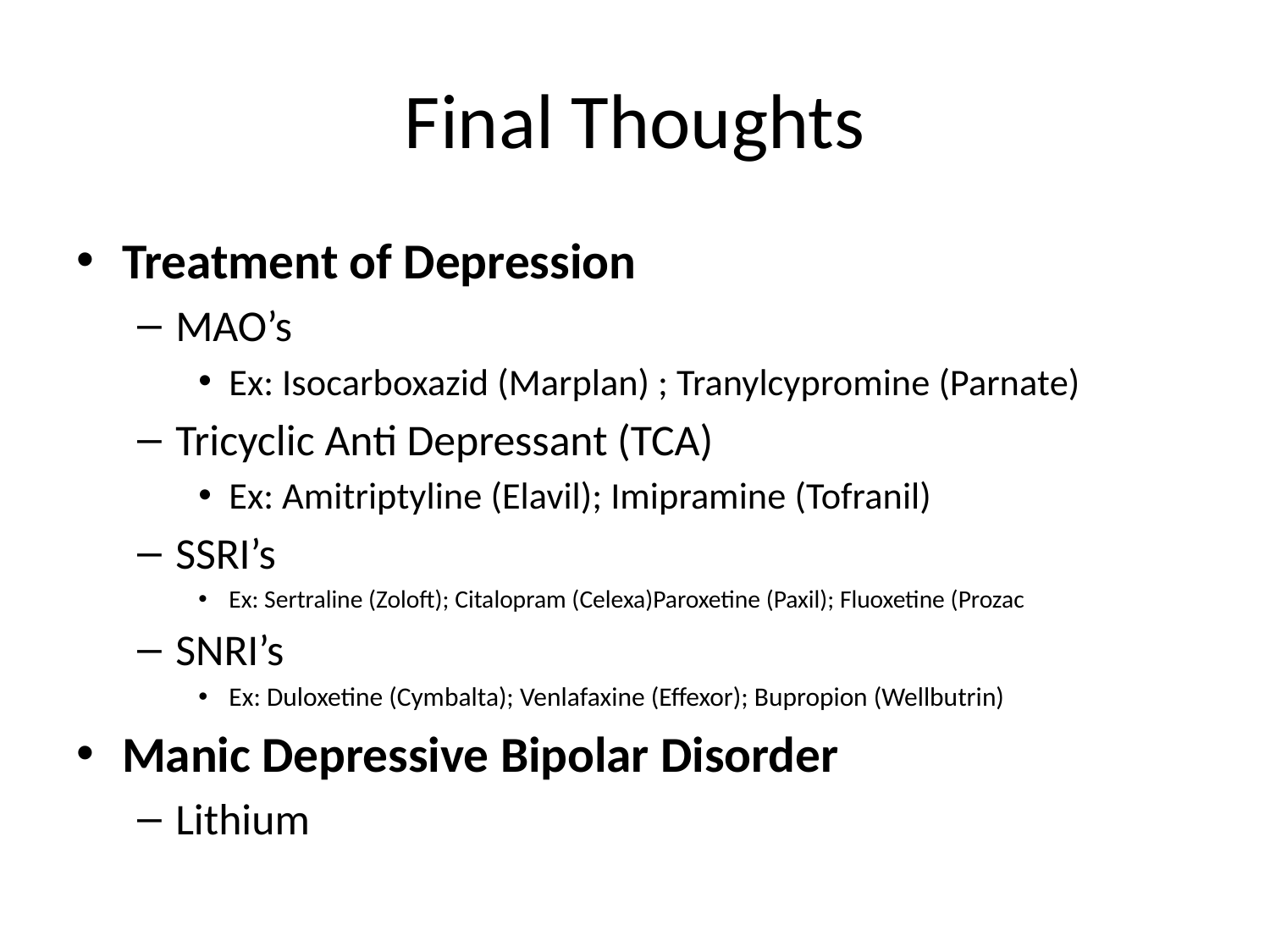

# Final Thoughts
Treatment of Depression
MAO’s
Ex: Isocarboxazid (Marplan) ; Tranylcypromine (Parnate)
Tricyclic Anti Depressant (TCA)
Ex: Amitriptyline (Elavil); Imipramine (Tofranil)
SSRI’s
Ex: Sertraline (Zoloft); Citalopram (Celexa)Paroxetine (Paxil); Fluoxetine (Prozac
SNRI’s
Ex: Duloxetine (Cymbalta); Venlafaxine (Effexor); Bupropion (Wellbutrin)
Manic Depressive Bipolar Disorder
Lithium